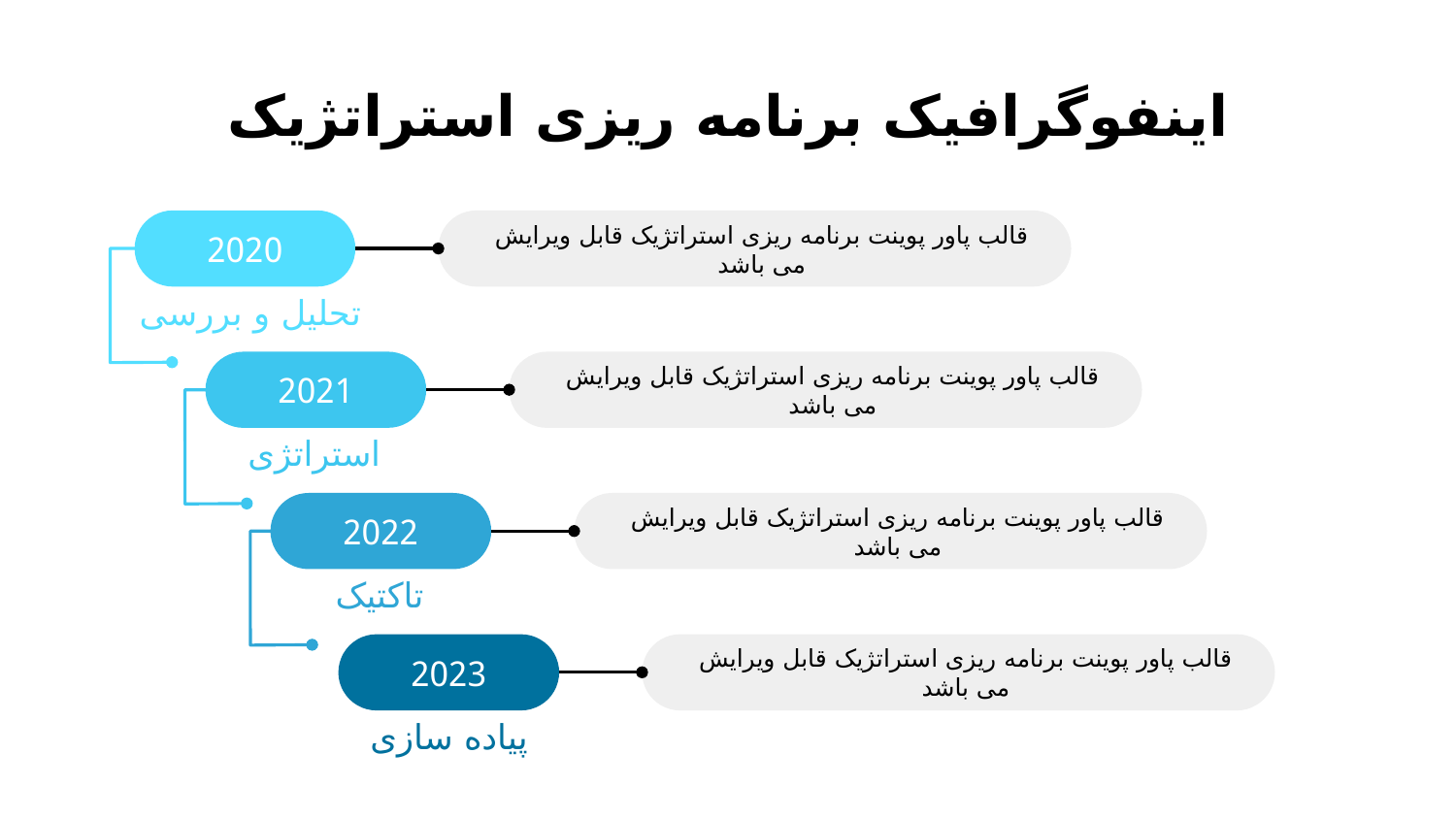

# اینفوگرافیک برنامه ریزی استراتژیک
2020
قالب پاور پوینت برنامه ریزی استراتژیک قابل ویرایش می باشد

تحلیل و بررسی
2021
قالب پاور پوینت برنامه ریزی استراتژیک قابل ویرایش می باشد

استراتژی
قالب پاور پوینت برنامه ریزی استراتژیک قابل ویرایش می باشد
2022

تاکتیک
2023
قالب پاور پوینت برنامه ریزی استراتژیک قابل ویرایش می باشد
پیاده سازی